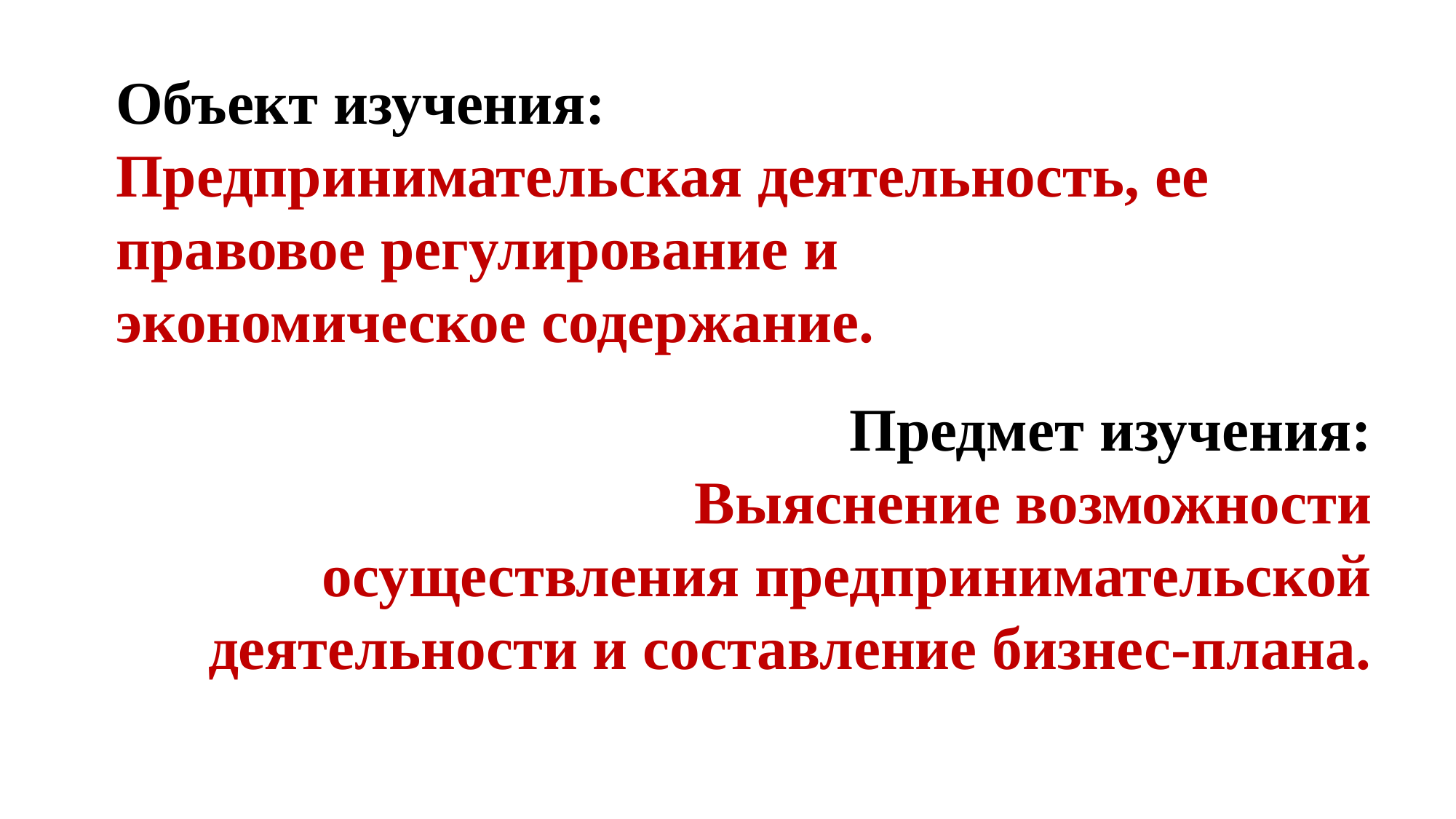

Объект изучения: Предпринимательская деятельность, ее правовое регулирование и экономическое содержание.

Предмет изучения:
Выяснение возможности
осуществления предпринимательской деятельности и составление бизнес-плана.